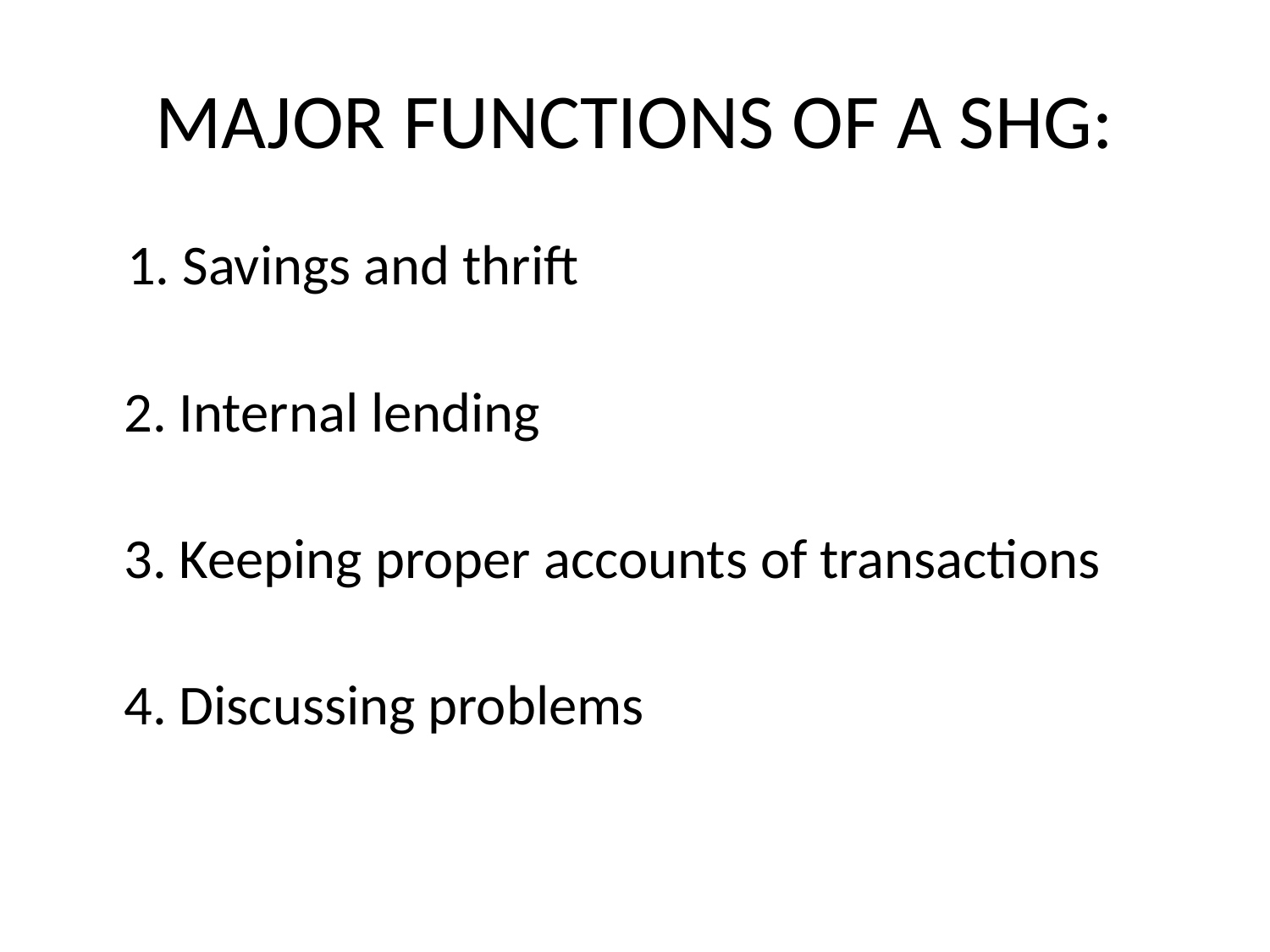

# MAJOR FUNCTIONS OF A SHG:
    1. Savings and thrift
2. Internal lending
3. Keeping proper accounts of transactions
4. Discussing problems